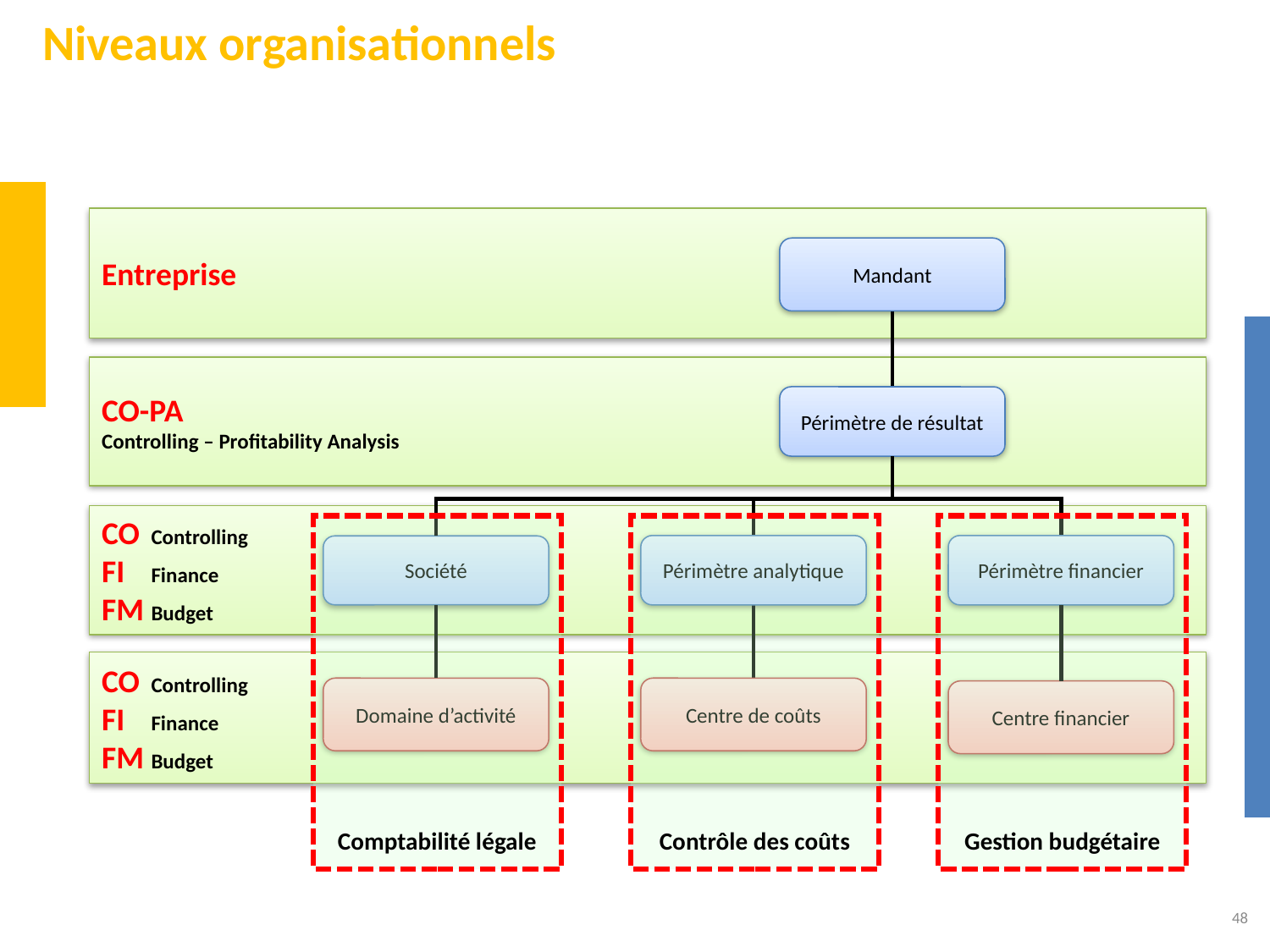

# Niveaux organisationnels
Entreprise
Mandant
CO-PA
Controlling – Profitability Analysis
Périmètre de résultat
CO	Controlling
FI	Finance
FM	Budget

Comptabilité légale

Contrôle des coûts

Gestion budgétaire

Périmètre analytique
Périmètre financier
Société
CO	Controlling
FI	Finance
FM	Budget
Domaine d’activité
Centre de coûts
Centre financier
48